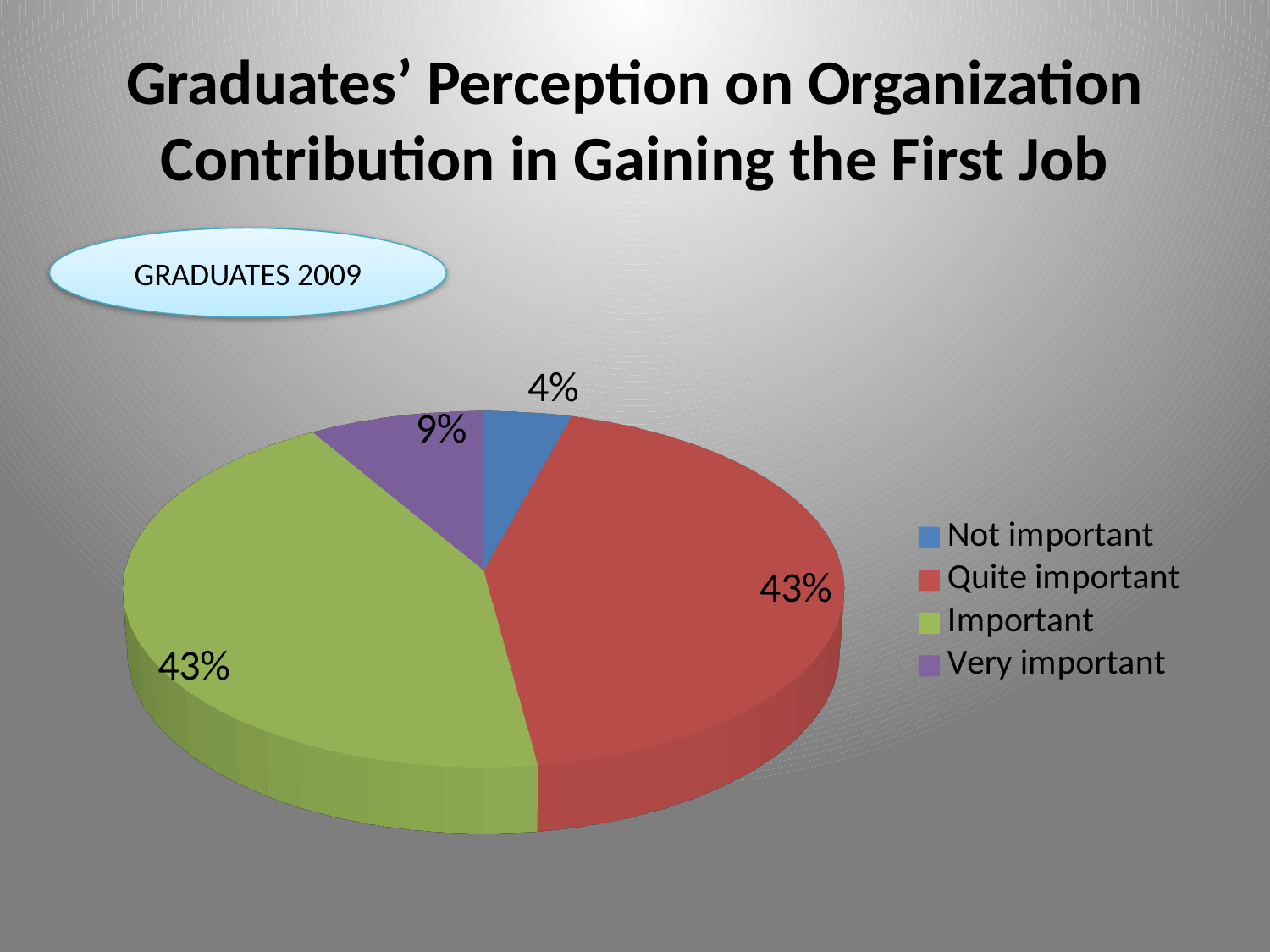

# Graduates’ Perception on Organization Contribution in Gaining the First Job
GRADUATES 2009

[unsupported chart]